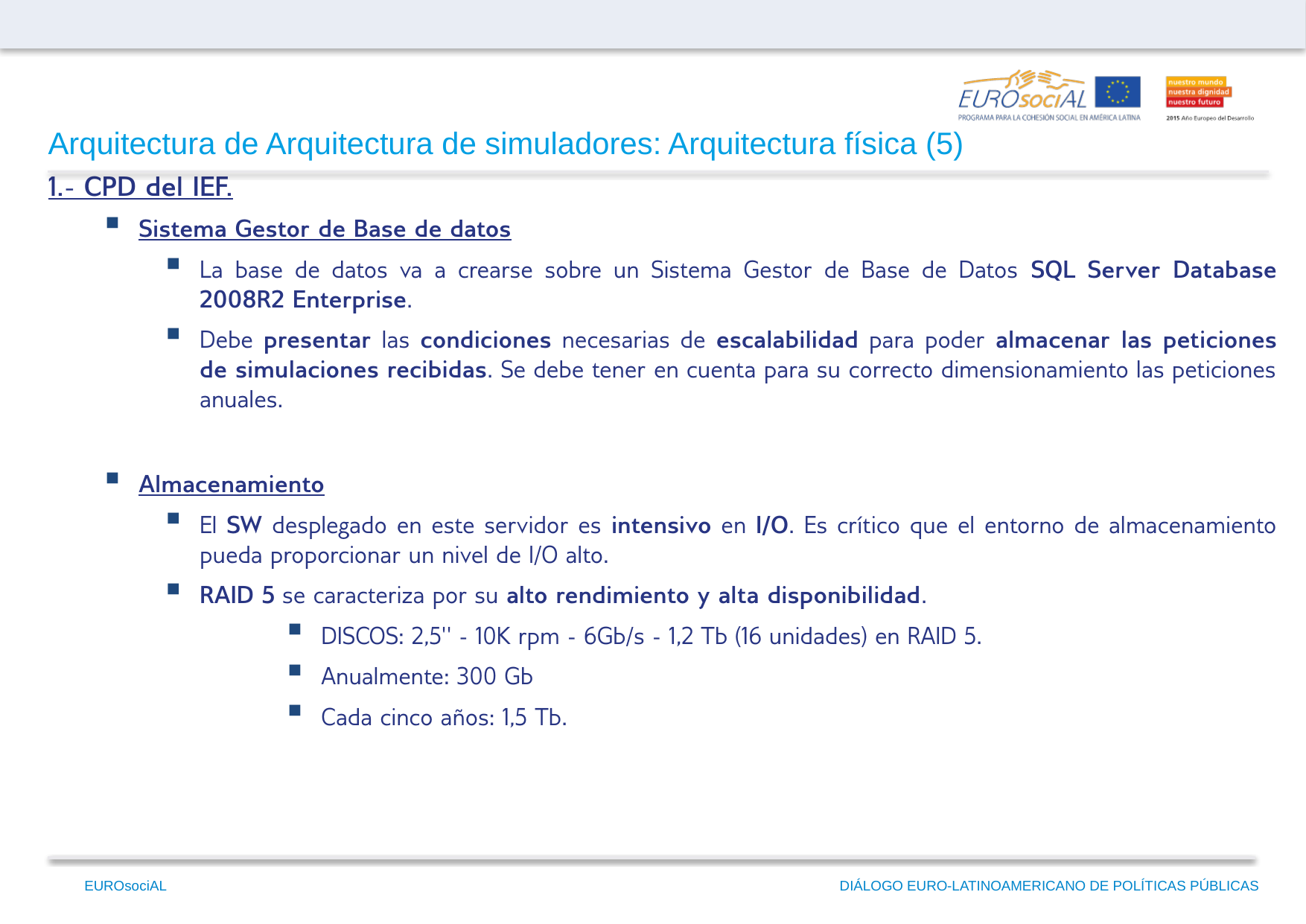

Arquitectura de Arquitectura de simuladores: Arquitectura física (5)
1.- CPD del IEF.
Sistema Gestor de Base de datos
La base de datos va a crearse sobre un Sistema Gestor de Base de Datos SQL Server Database 2008R2 Enterprise.
Debe presentar las condiciones necesarias de escalabilidad para poder almacenar las peticiones de simulaciones recibidas. Se debe tener en cuenta para su correcto dimensionamiento las peticiones anuales.

Almacenamiento
El SW desplegado en este servidor es intensivo en I/O. Es crítico que el entorno de almacenamiento pueda proporcionar un nivel de I/O alto.
RAID 5 se caracteriza por su alto rendimiento y alta disponibilidad.
DISCOS: 2,5'' - 10K rpm - 6Gb/s - 1,2 Tb (16 unidades) en RAID 5.
Anualmente: 300 Gb
Cada cinco años: 1,5 Tb.